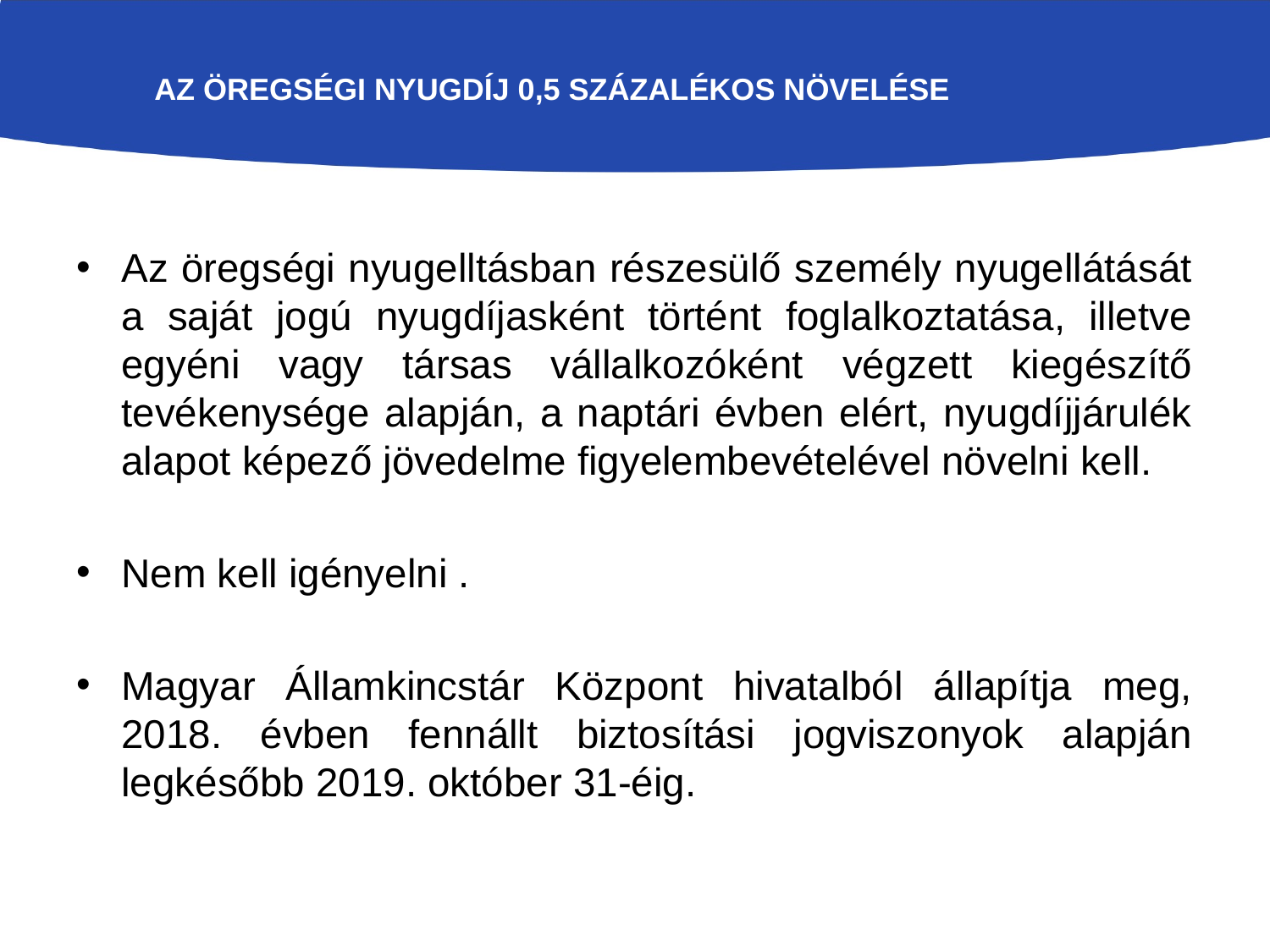

# Az öregségi nyugdíj 0,5 százalékos növelése
Az öregségi nyugelltásban részesülő személy nyugellátását a saját jogú nyugdíjasként történt foglalkoztatása, illetve egyéni vagy társas vállalkozóként végzett kiegészítő tevékenysége alapján, a naptári évben elért, nyugdíjjárulék alapot képező jövedelme figyelembevételével növelni kell.

Nem kell igényelni .

Magyar Államkincstár Központ hivatalból állapítja meg, 2018. évben fennállt biztosítási jogviszonyok alapján legkésőbb 2019. október 31-éig.